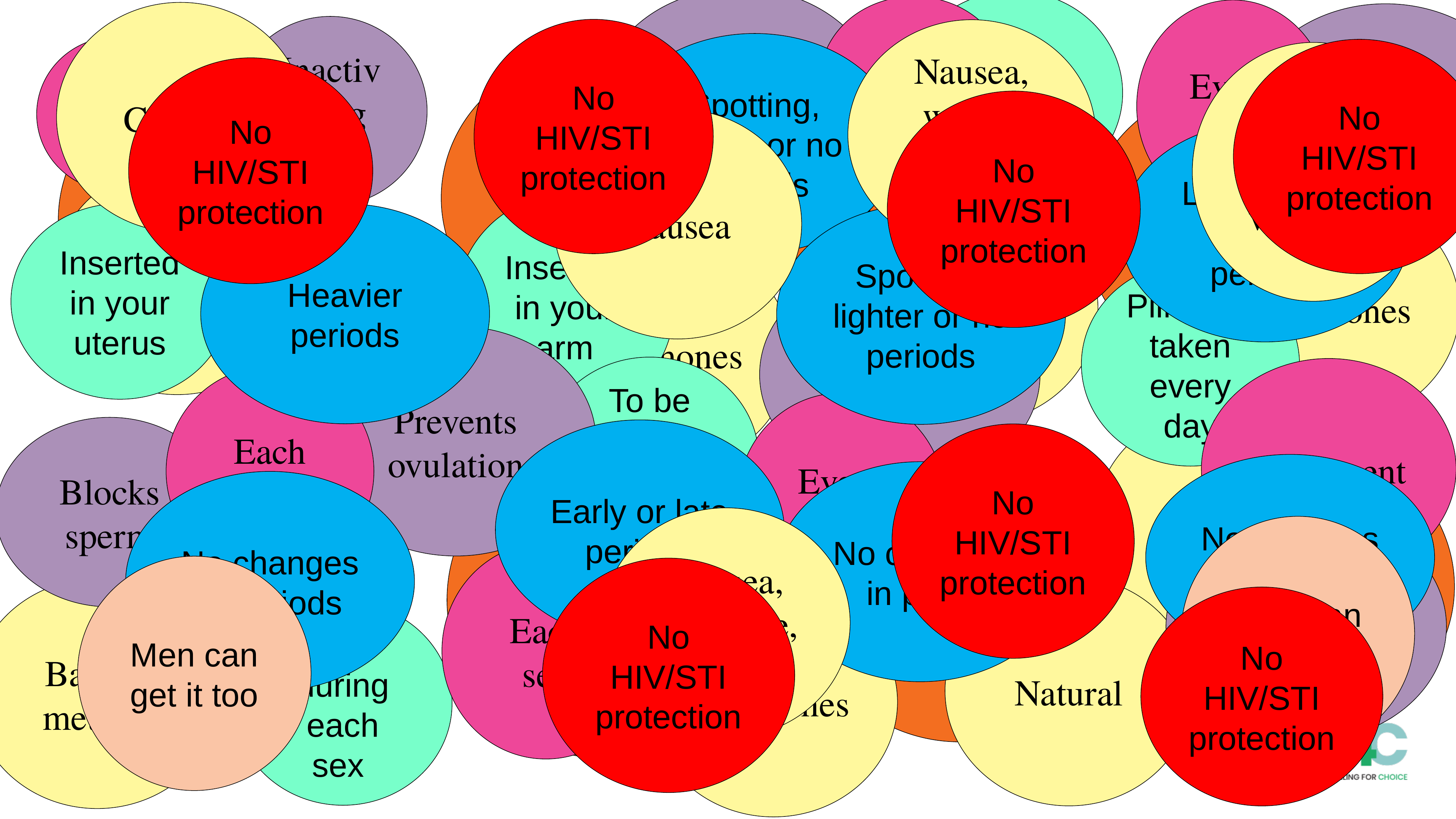

Every day
Prevents ovulation
Injection
3 months
Cramps
Prevents ovulation
Inactivating sperm
No HIV/STI protection
Nausea, weight gain, headache
Spotting, lighter or no periods
12 years
5 years
No HIV/STI protection
Nausea, headache, vomiting
Implant
No HIV/STI protection
Injectable
IUD
Pills
No HIV/STI protection
Nausea
Lighter and regular periods
Copper
Hormones
Hormones
Inserted in your arm
Inserted in your uterus
Heavier periods
Spotting, lighter or no periods
Hormones
Prevents ovulation
Pill to be taken every day
Prevents ovulation
To be taken within 5 days
Permanent
Each sex
Every day
Surgery
Blocks sperm
Early or late periods
No HIV/STI protection
EC Pills
Tubal ligation
Condoms
CycleBeads
No changes in periods
No changes in periods
No changes in periods
Nausea, headache, vomiting
Blocks  fallopian tubes
Men can get it too!
Each sex
Men can get it too
No HIV/STI protection
Natural
Barrier method
Hormones
No HIV/STI protection
Use during each sex